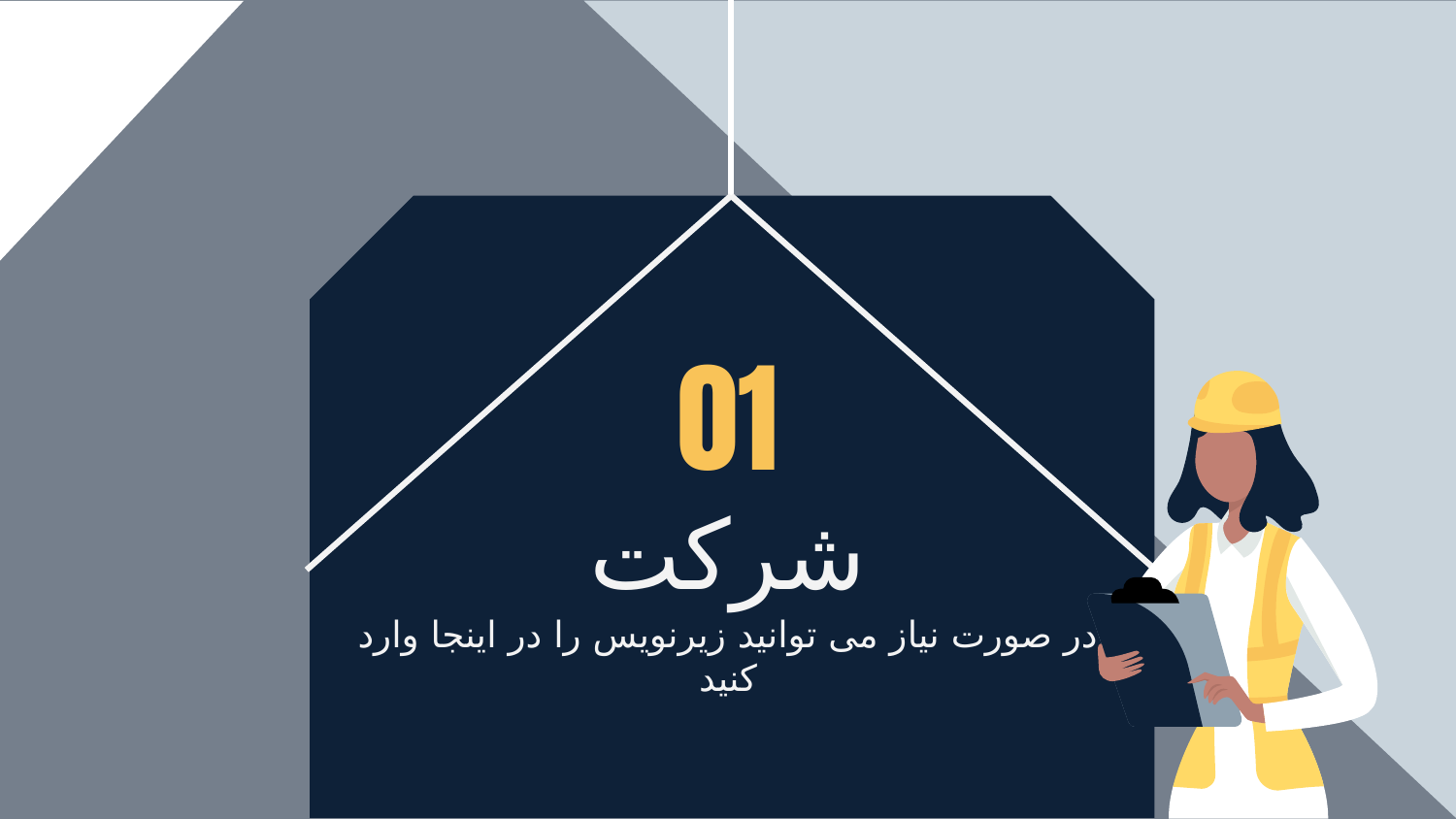

01
# شرکت
در صورت نیاز می توانید زیرنویس را در اینجا وارد کنید